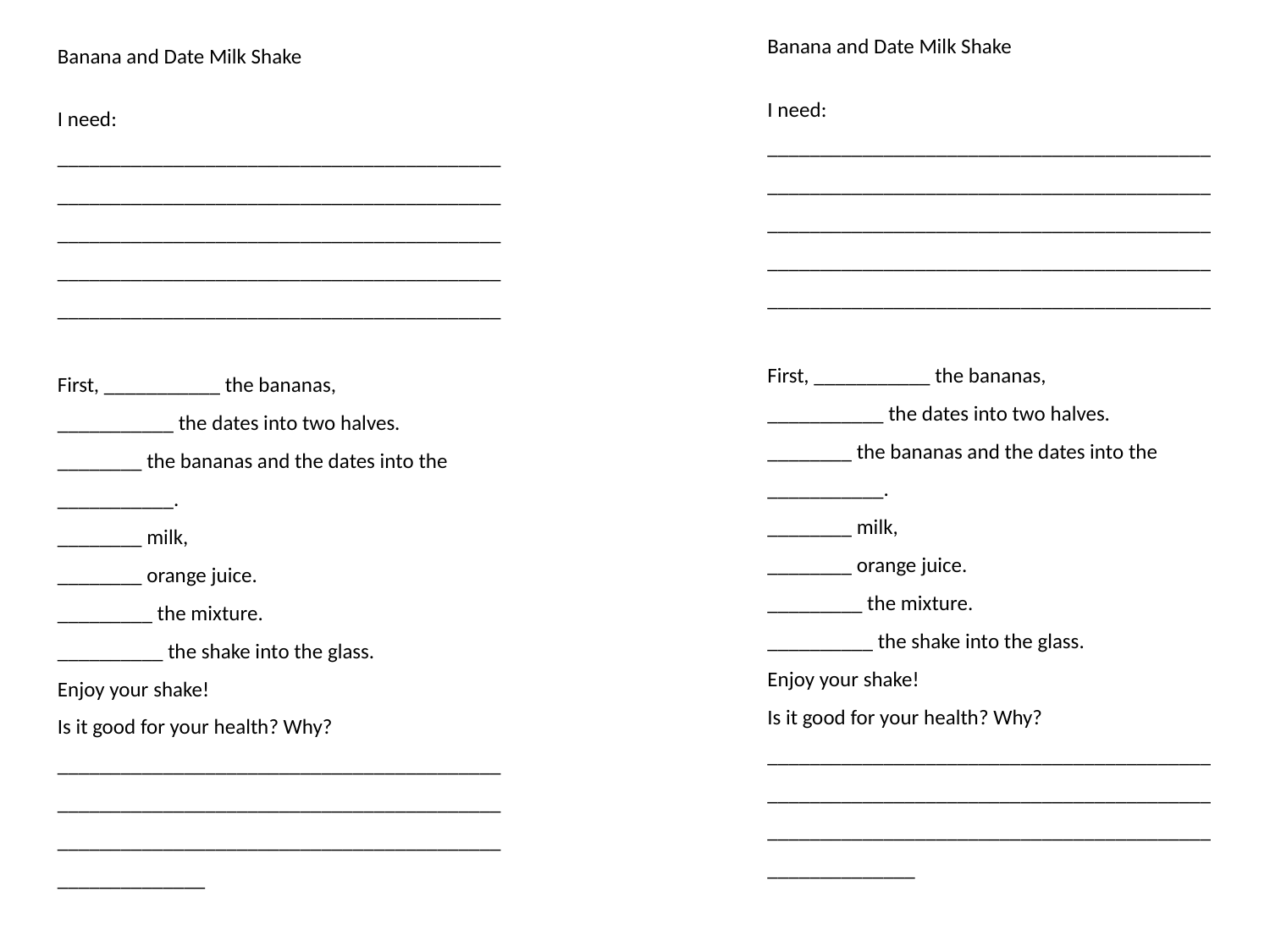

Banana and Date Milk Shake

I need:
__________________________________________________________________________________________________________________________________________________________________________________________________________________

First, ___________ the bananas,
___________ the dates into two halves.
________ the bananas and the dates into the ___________.
________ milk,
________ orange juice.
_________ the mixture.
__________ the shake into the glass.
Enjoy your shake!
Is it good for your health? Why?
____________________________________________________________________________________________________________________________________________
Banana and Date Milk Shake

I need:
__________________________________________________________________________________________________________________________________________________________________________________________________________________

First, ___________ the bananas,
___________ the dates into two halves.
________ the bananas and the dates into the ___________.
________ milk,
________ orange juice.
_________ the mixture.
__________ the shake into the glass.
Enjoy your shake!
Is it good for your health? Why?
____________________________________________________________________________________________________________________________________________